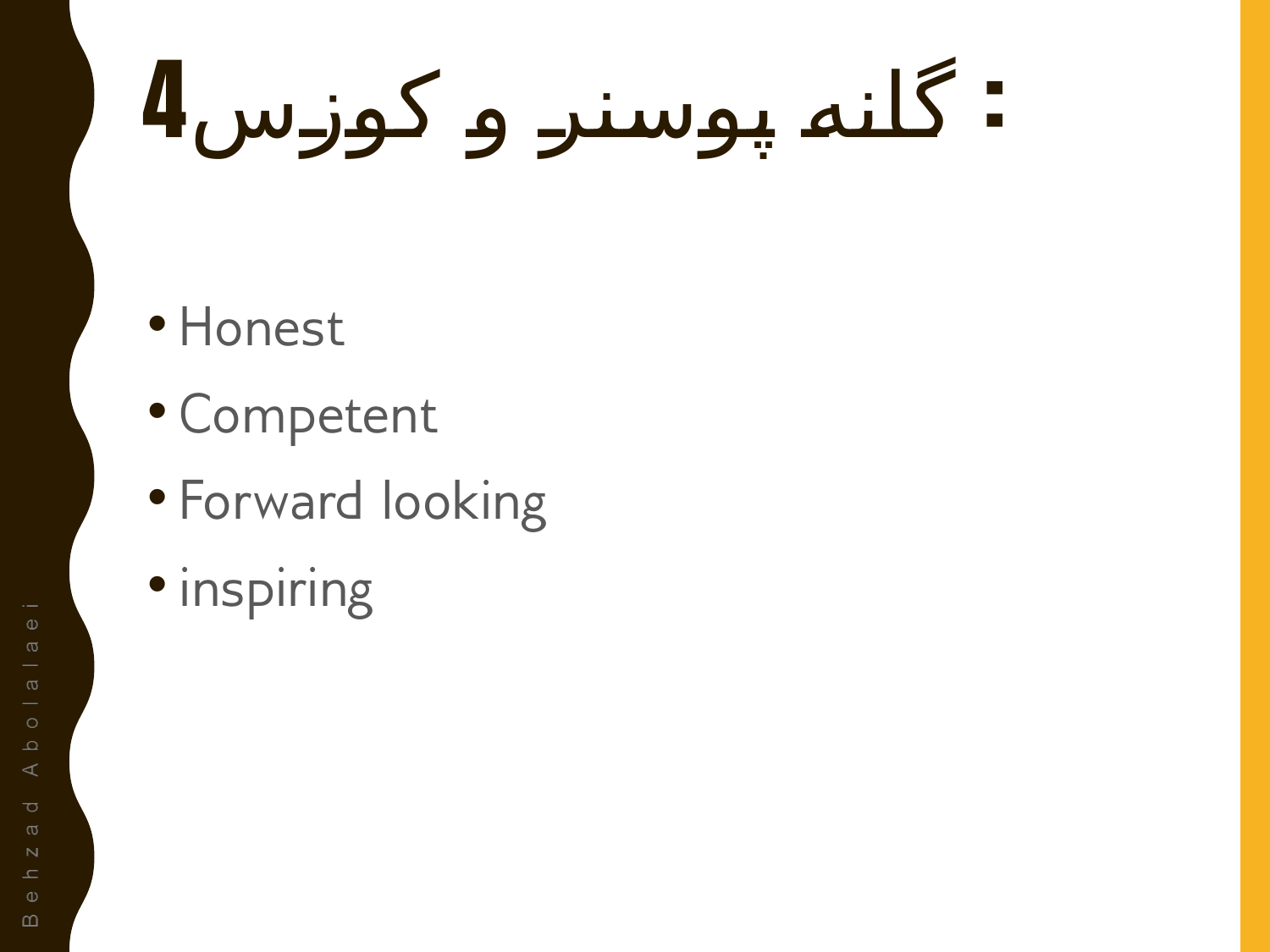

# 4گانه پوسنر و کوزس :
Honest
Competent
Forward looking
inspiring